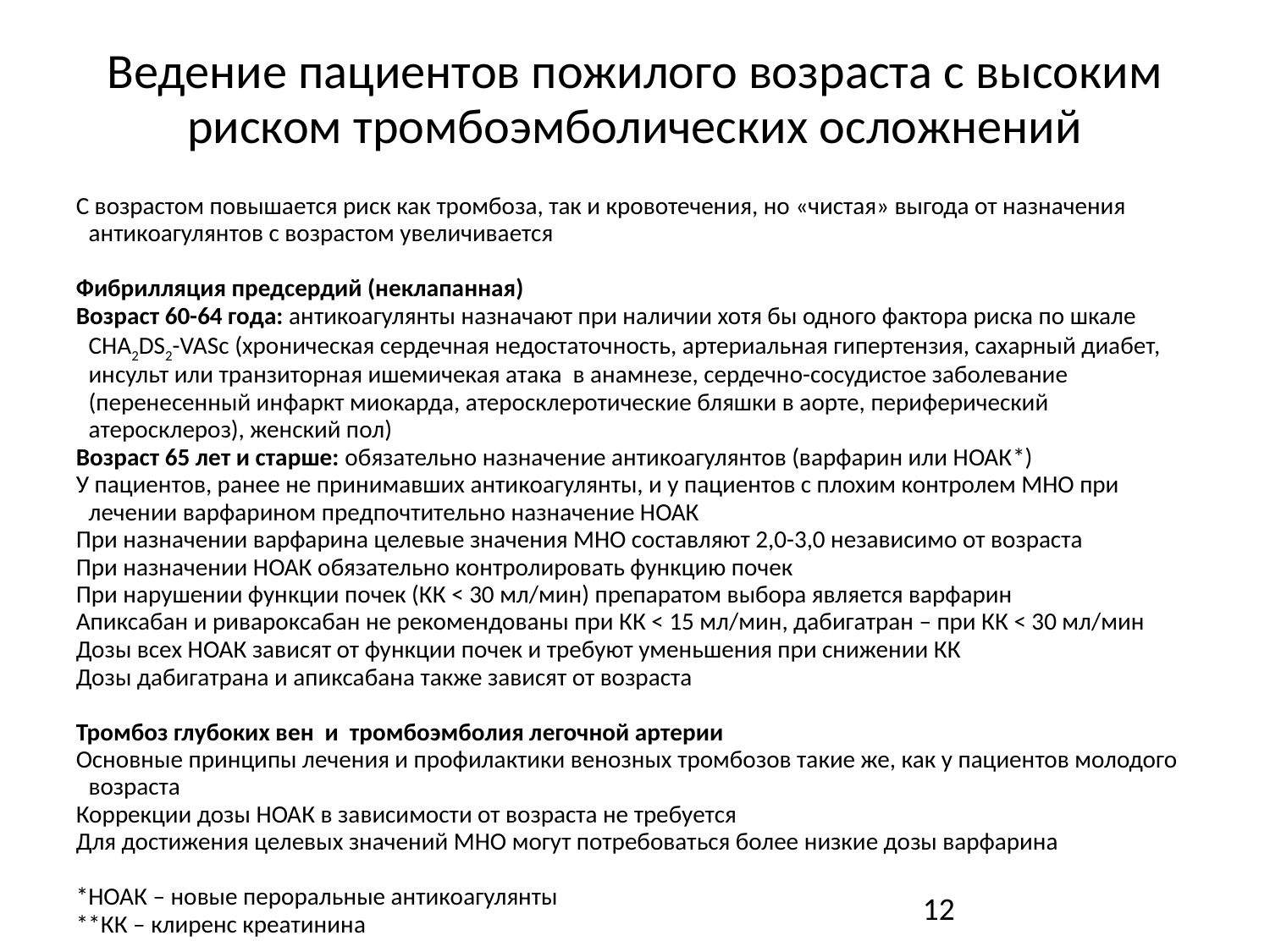

# Ведение пациентов пожилого возраста с высоким риском тромбоэмболических осложнений
С возрастом повышается риск как тромбоза, так и кровотечения, но «чистая» выгода от назначения антикоагулянтов с возрастом увеличивается

Фибрилляция предсердий (неклапанная)
Возраст 60-64 года: антикоагулянты назначают при наличии хотя бы одного фактора риска по шкале CHA2DS2-VASc (хроническая сердечная недостаточность, артериальная гипертензия, сахарный диабет, инсульт или транзиторная ишемичекая атака  в анамнезе, сердечно-сосудистое заболевание (перенесенный инфаркт миокарда, атеросклеротические бляшки в аорте, периферический атеросклероз), женский пол)
Возраст 65 лет и старше: обязательно назначение антикоагулянтов (варфарин или НОАК*)
У пациентов, ранее не принимавших антикоагулянты, и у пациентов с плохим контролем МНО при лечении варфарином предпочтительно назначение НОАК
При назначении варфарина целевые значения МНО составляют 2,0-3,0 независимо от возраста
При назначении НОАК обязательно контролировать функцию почек
При нарушении функции почек (КК < 30 мл/мин) препаратом выбора является варфарин
Апиксабан и ривароксабан не рекомендованы при КК < 15 мл/мин, дабигатран – при КК < 30 мл/мин
Дозы всех НОАК зависят от функции почек и требуют уменьшения при снижении КК
Дозы дабигатрана и апиксабана также зависят от возраста

Тромбоз глубоких вен  и  тромбоэмболия легочной артерии
Основные принципы лечения и профилактики венозных тромбозов такие же, как у пациентов молодого возраста
Коррекции дозы НОАК в зависимости от возраста не требуется
Для достижения целевых значений МНО могут потребоваться более низкие дозы варфарина

*НОАК – новые пероральные антикоагулянты
**КК – клиренс креатинина

12